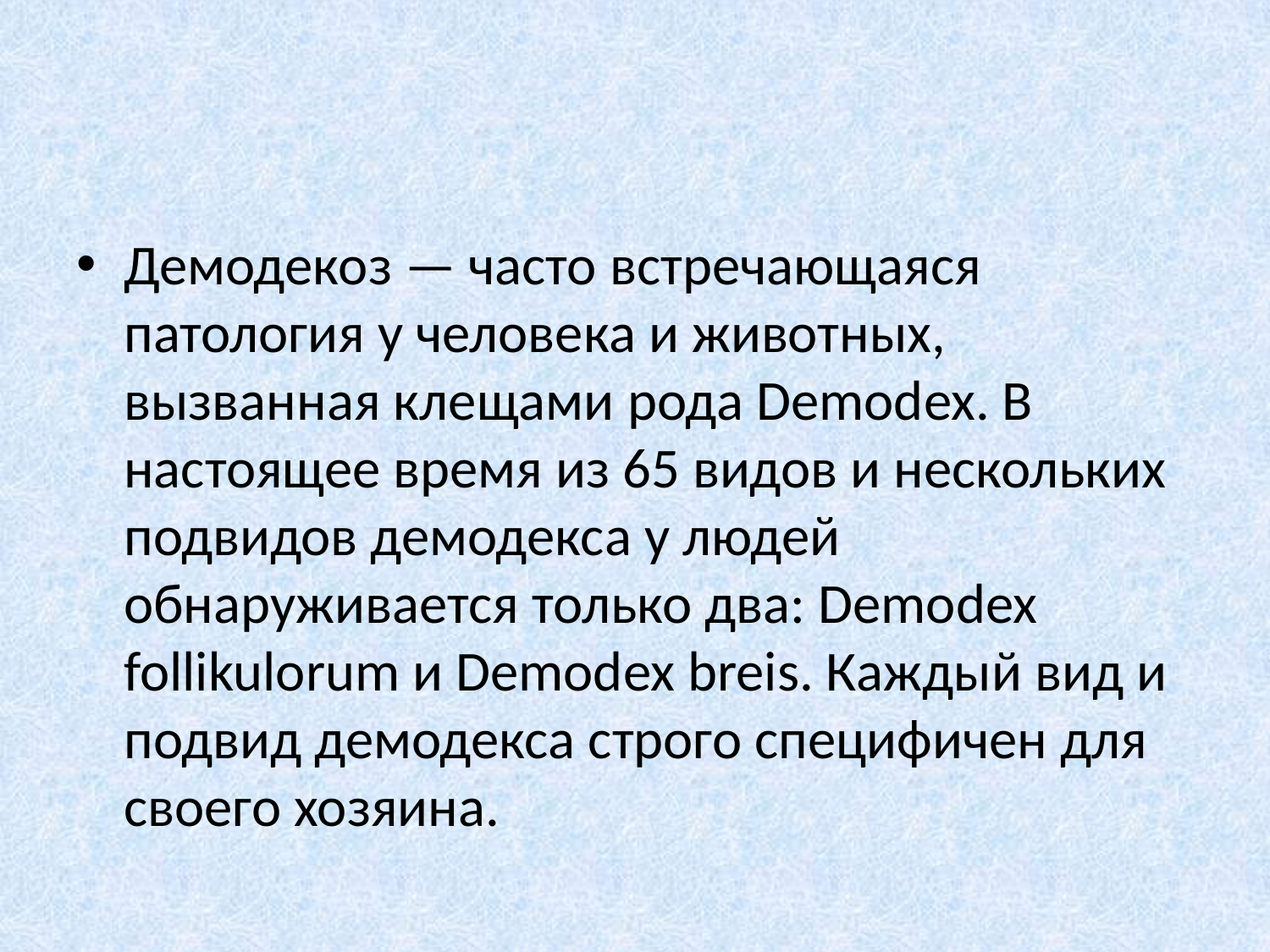

#
Демодекоз — часто встречающаяся патология у человека и животных, вызванная клещами рода Demodex. В настоящее время из 65 видов и нескольких подвидов демодекса у людей обнаруживается только два: Demodex follikulorum и Demodex breis. Каждый вид и подвид демодекса строго специфичен для своего хозяина.